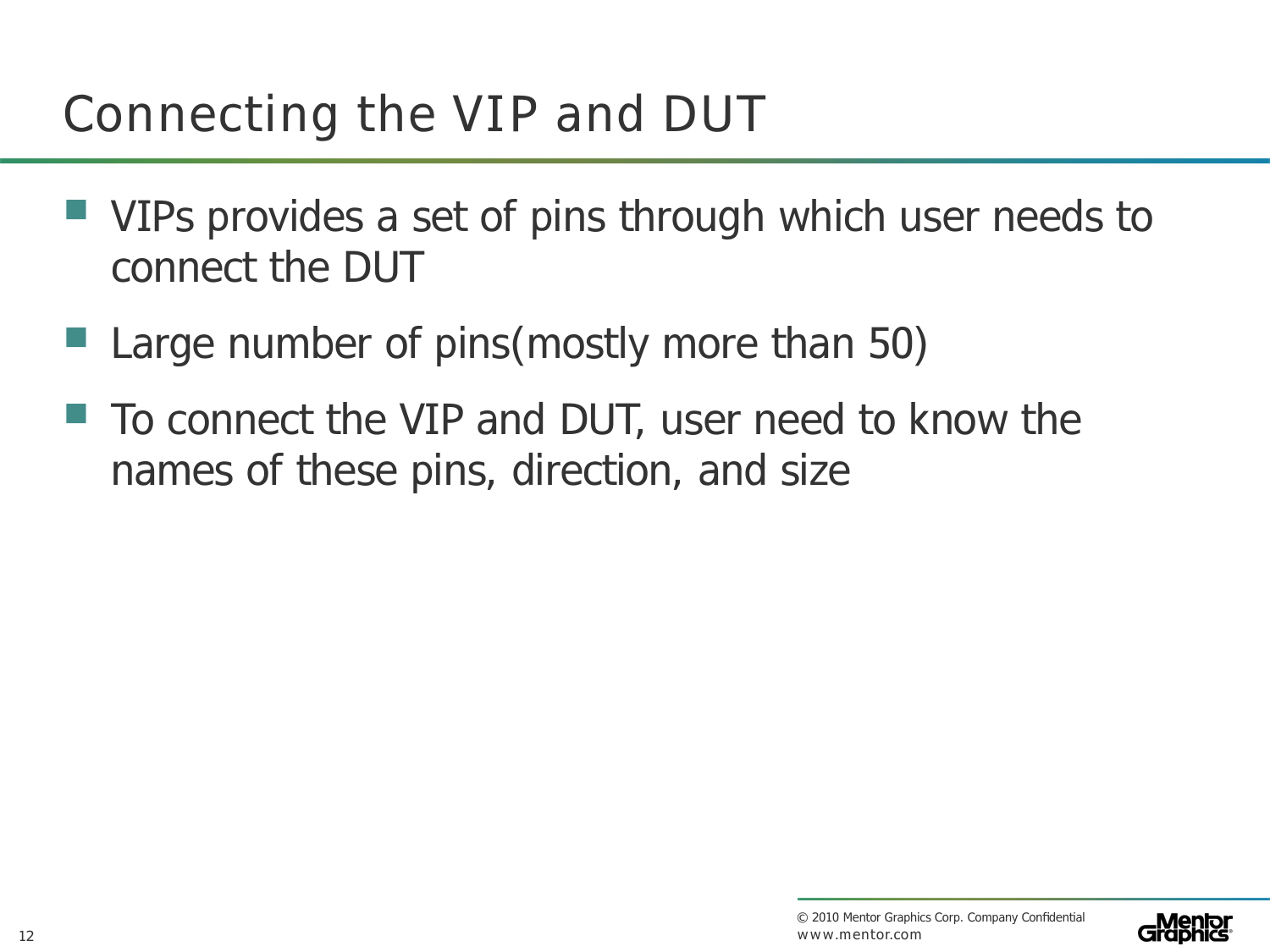

# Connecting the VIP and DUT
VIPs provides a set of pins through which user needs to connect the DUT
Large number of pins(mostly more than 50)
To connect the VIP and DUT, user need to know the names of these pins, direction, and size

12